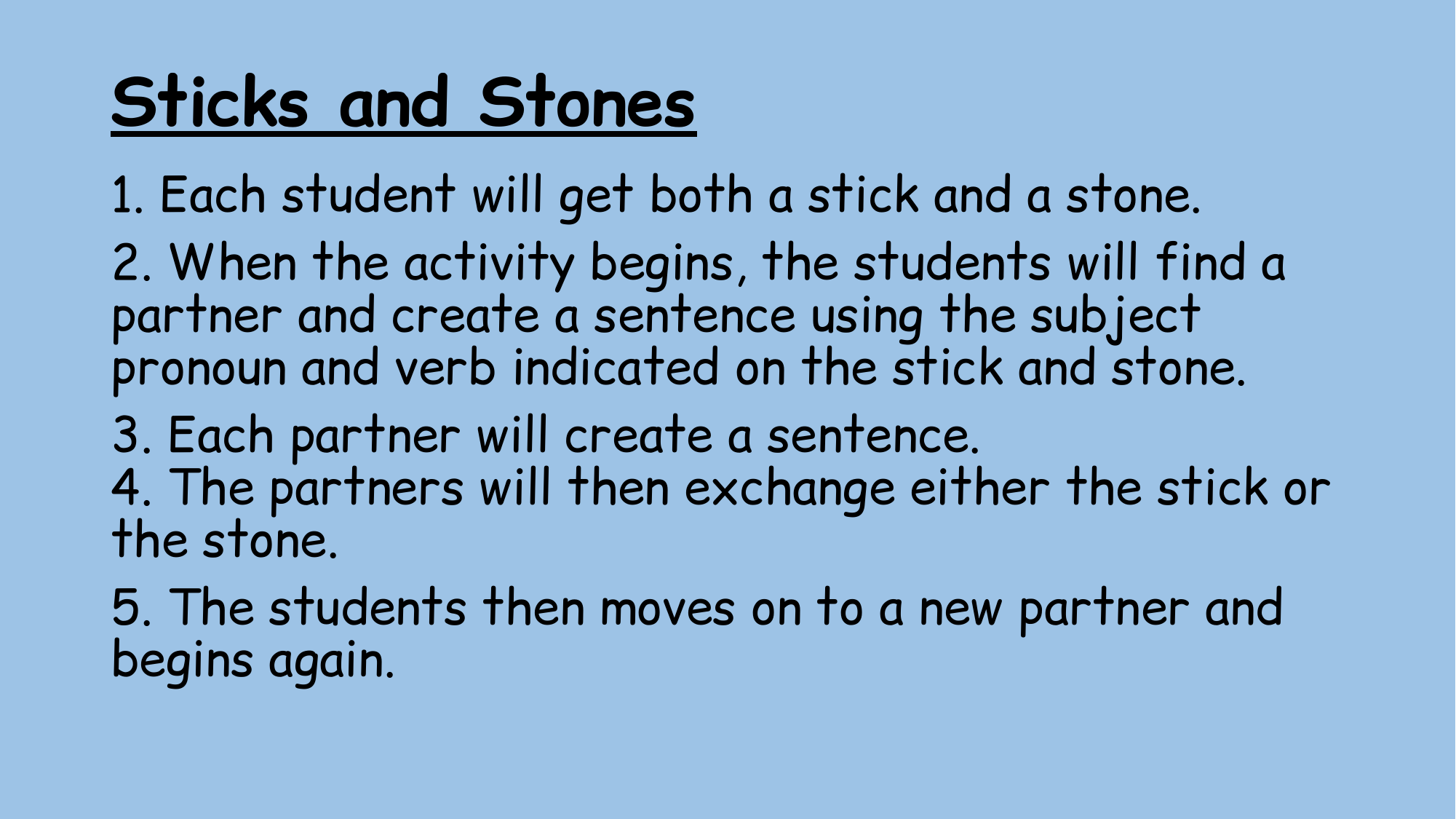

# Sticks and Stones
1. Each student will get both a stick and a stone.
2. When the activity begins, the students will find a partner and create a sentence using the subject pronoun and verb indicated on the stick and stone.
3. Each partner will create a sentence.
4. The partners will then exchange either the stick or the stone.
5. The students then moves on to a new partner and begins again.